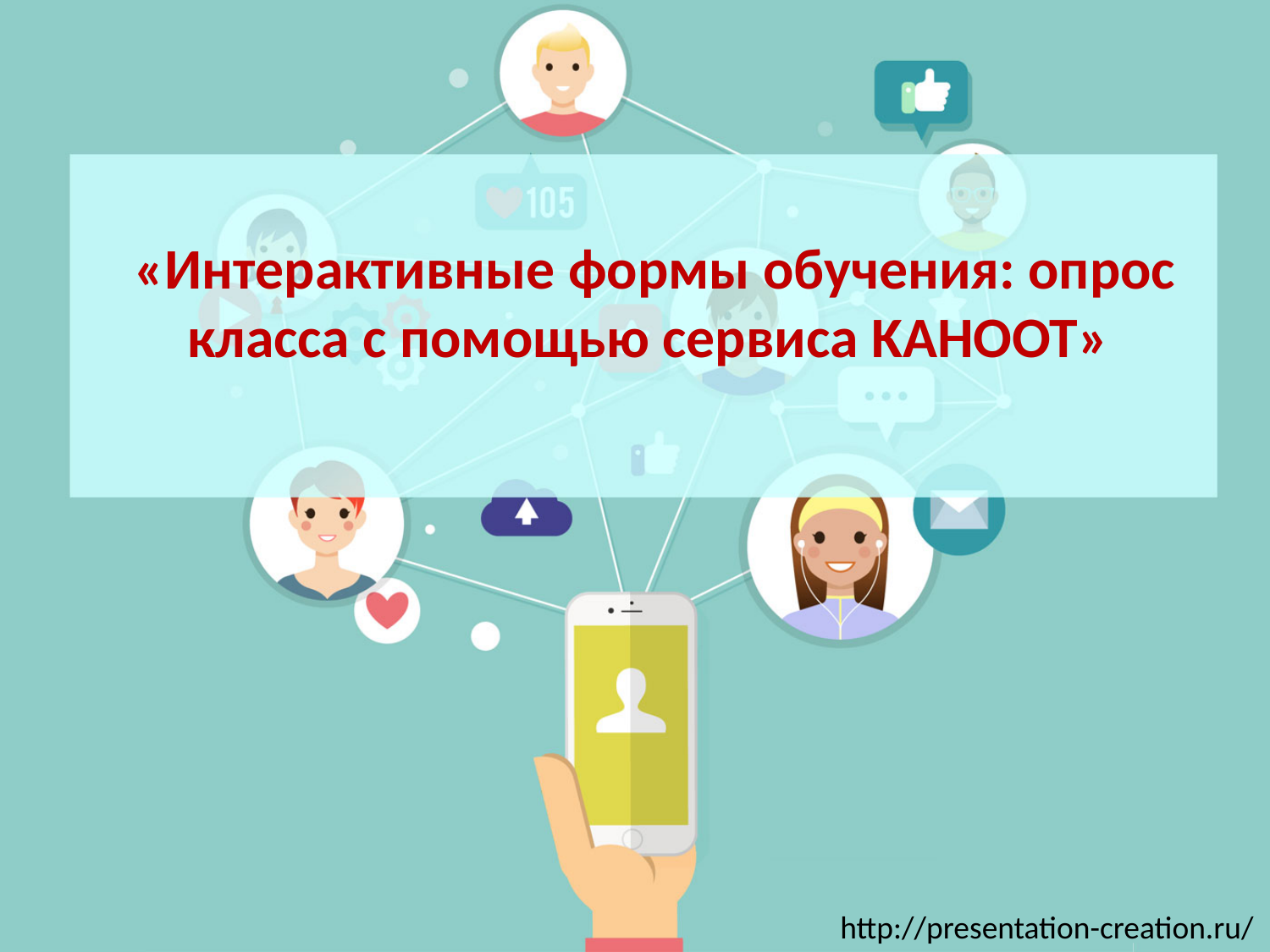

# «Интерактивные формы обучения: опрос класса с помощью сервиса KAHOOT»